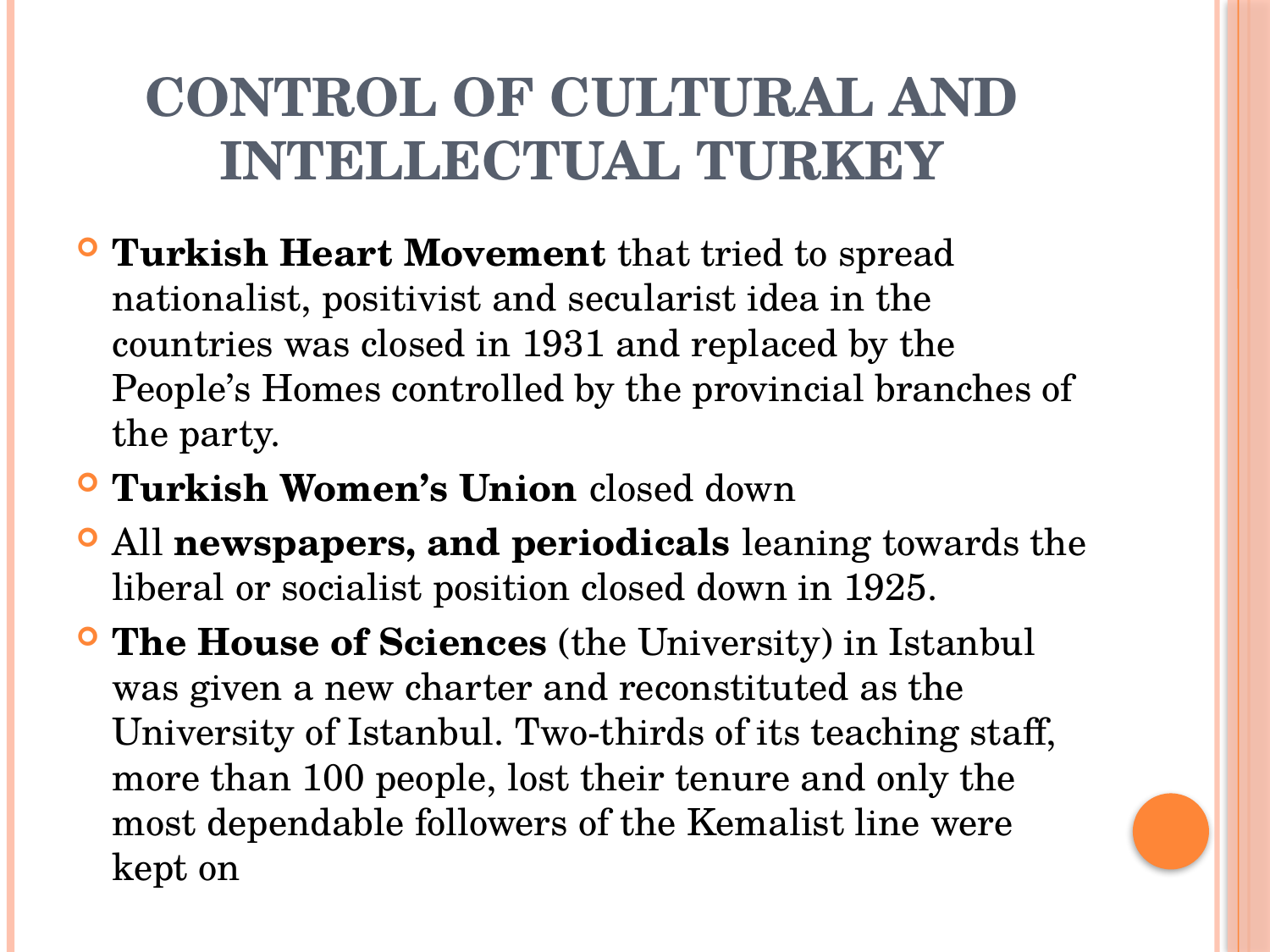

# CONTROL OF CULTURAL AND INTELLECTUAL TURKEY
Turkish Heart Movement that tried to spread nationalist, positivist and secularist idea in the countries was closed in 1931 and replaced by the People’s Homes controlled by the provincial branches of the party.
Turkish Women’s Union closed down
All newspapers, and periodicals leaning towards the liberal or socialist position closed down in 1925.
The House of Sciences (the University) in Istanbul was given a new charter and reconstituted as the University of Istanbul. Two-thirds of its teaching staff, more than 100 people, lost their tenure and only the most dependable followers of the Kemalist line were kept on